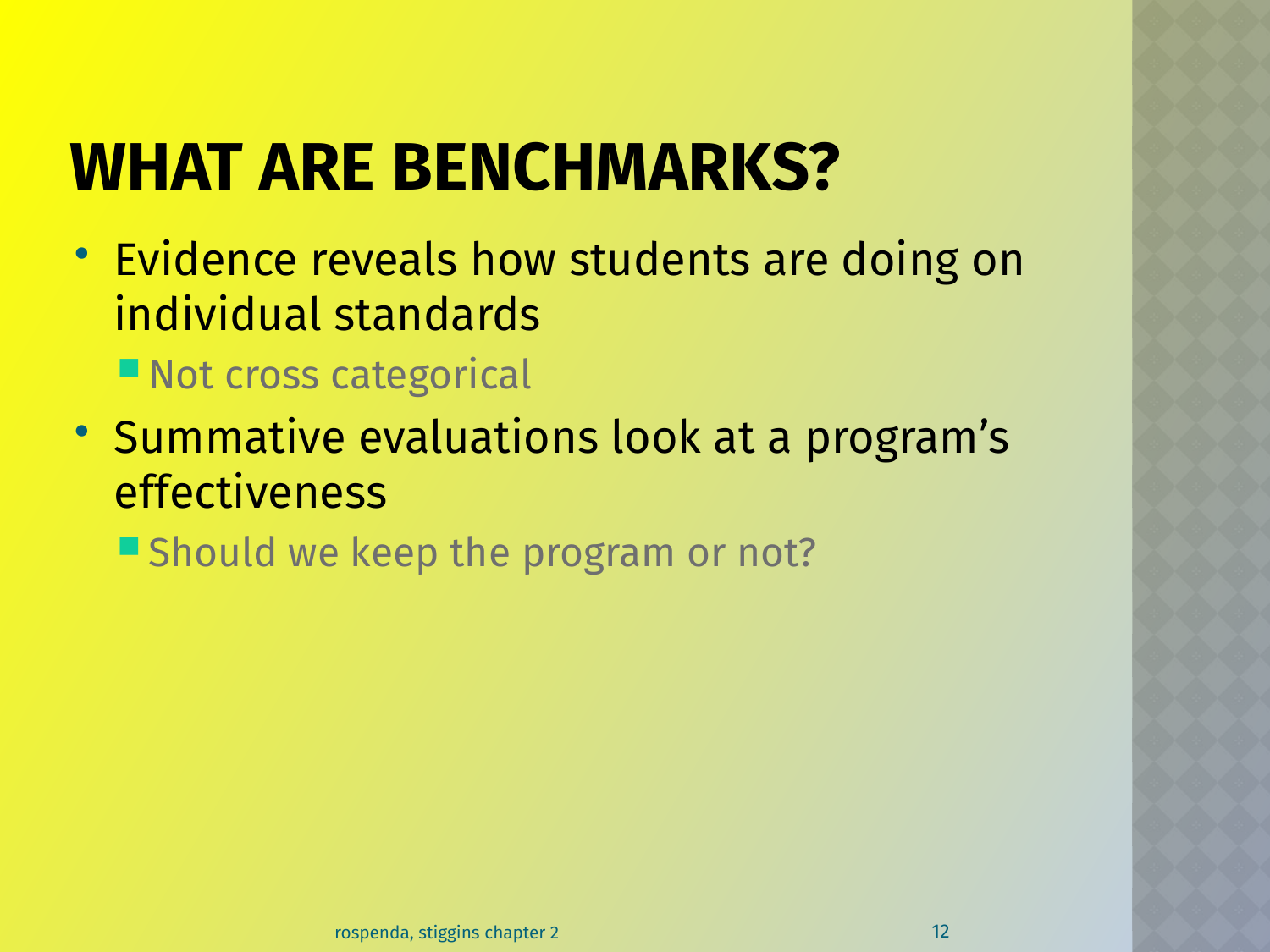

# What are Benchmarks?
Evidence reveals how students are doing on individual standards
Not cross categorical
Summative evaluations look at a program’s effectiveness
Should we keep the program or not?
12
rospenda, stiggins chapter 2